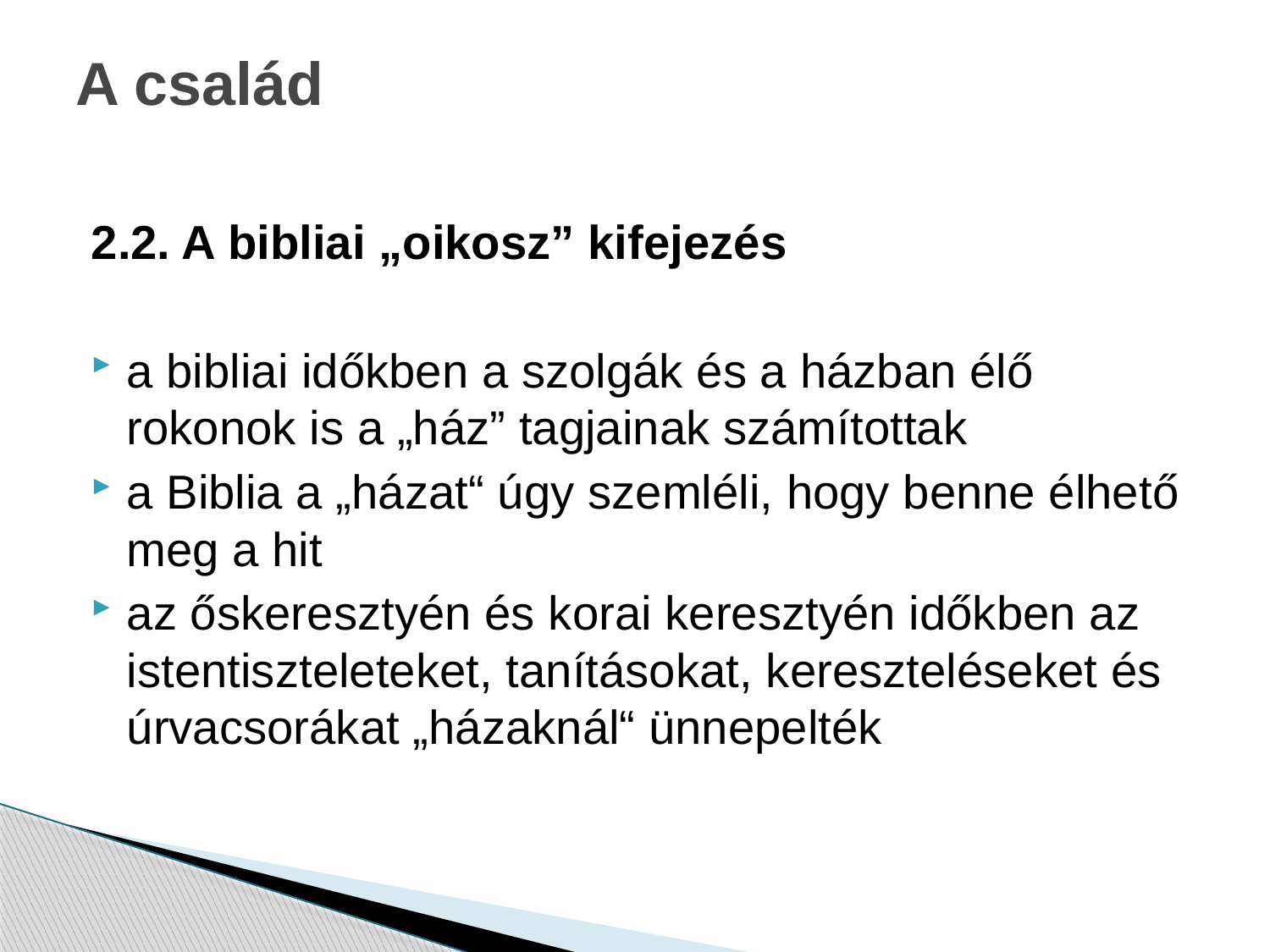

# A család
2.2. A bibliai „oikosz” kifejezés

a bibliai időkben a szolgák és a házban élő rokonok is a „ház” tagjainak számítottak
a Biblia a „házat“ úgy szemléli, hogy benne élhető meg a hit
az őskeresztyén és korai keresztyén időkben az istentiszteleteket, tanításokat, kereszteléseket és úrvacsorákat „házaknál“ ünnepelték